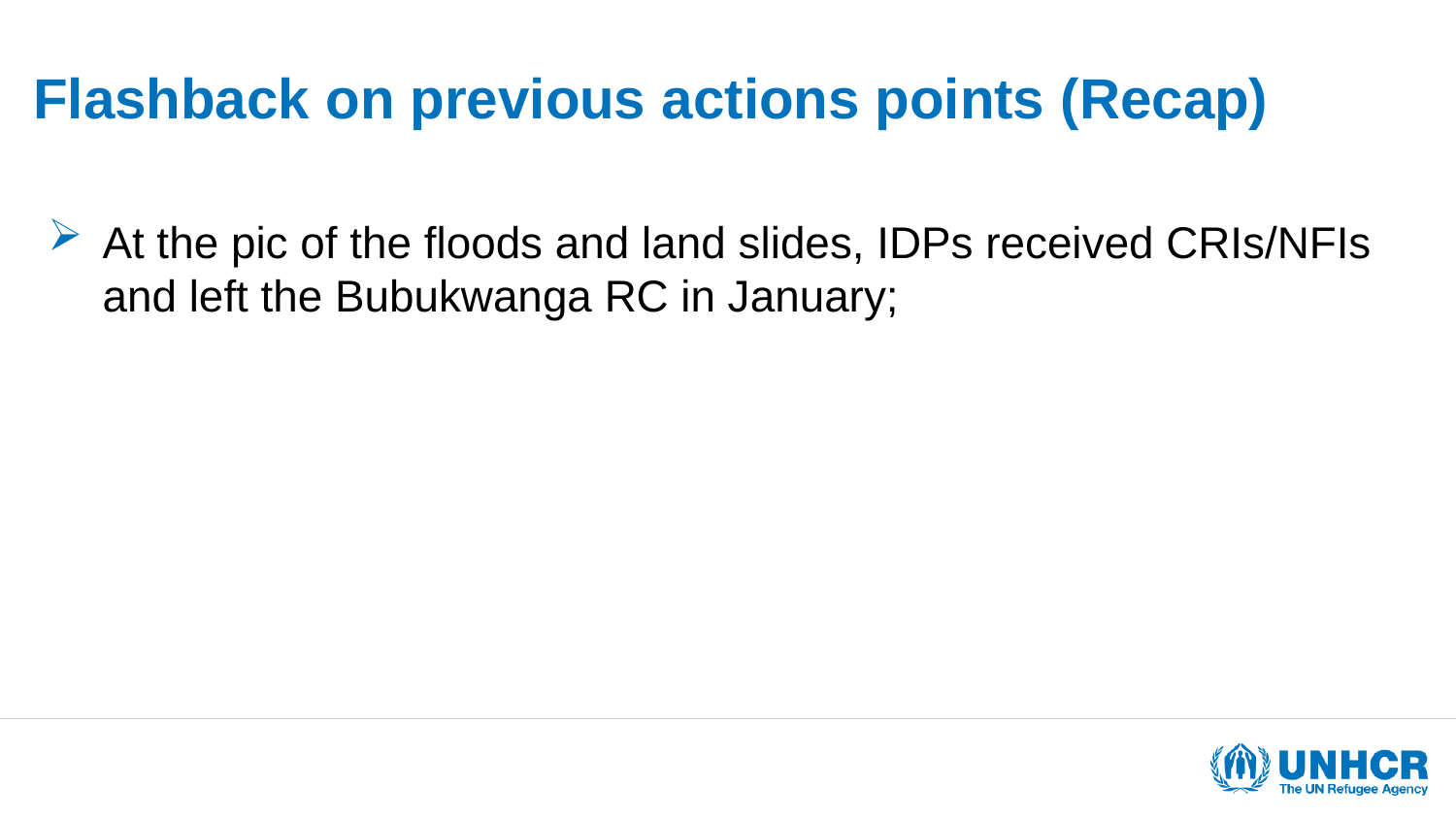

# Flashback on previous actions points (Recap)
At the pic of the floods and land slides, IDPs received CRIs/NFIs and left the Bubukwanga RC in January;